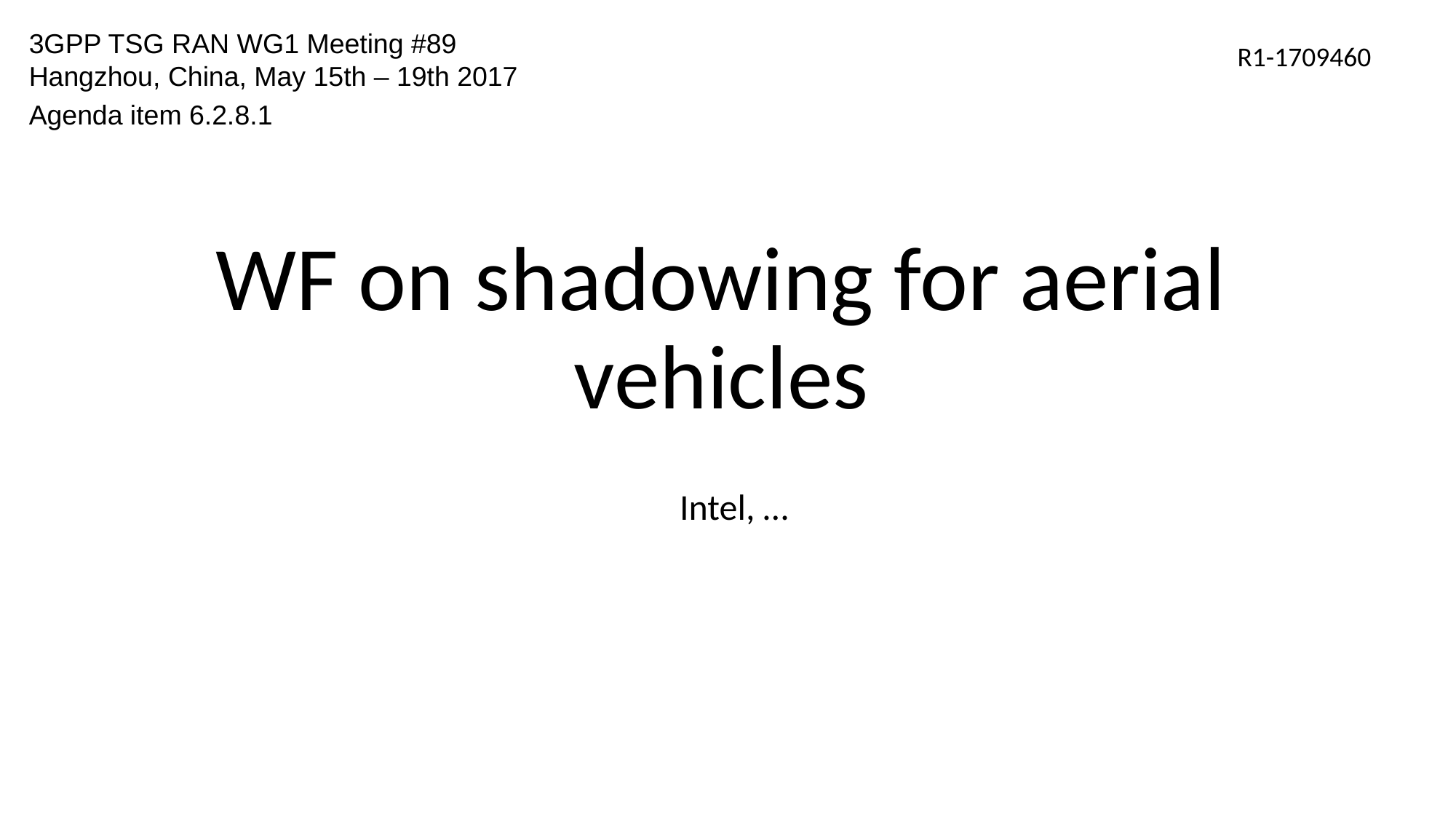

3GPP TSG RAN WG1 Meeting #89
Hangzhou, China, May 15th – 19th 2017
Agenda item 6.2.8.1
R1-1709460
# WF on shadowing for aerial vehicles
Intel, …